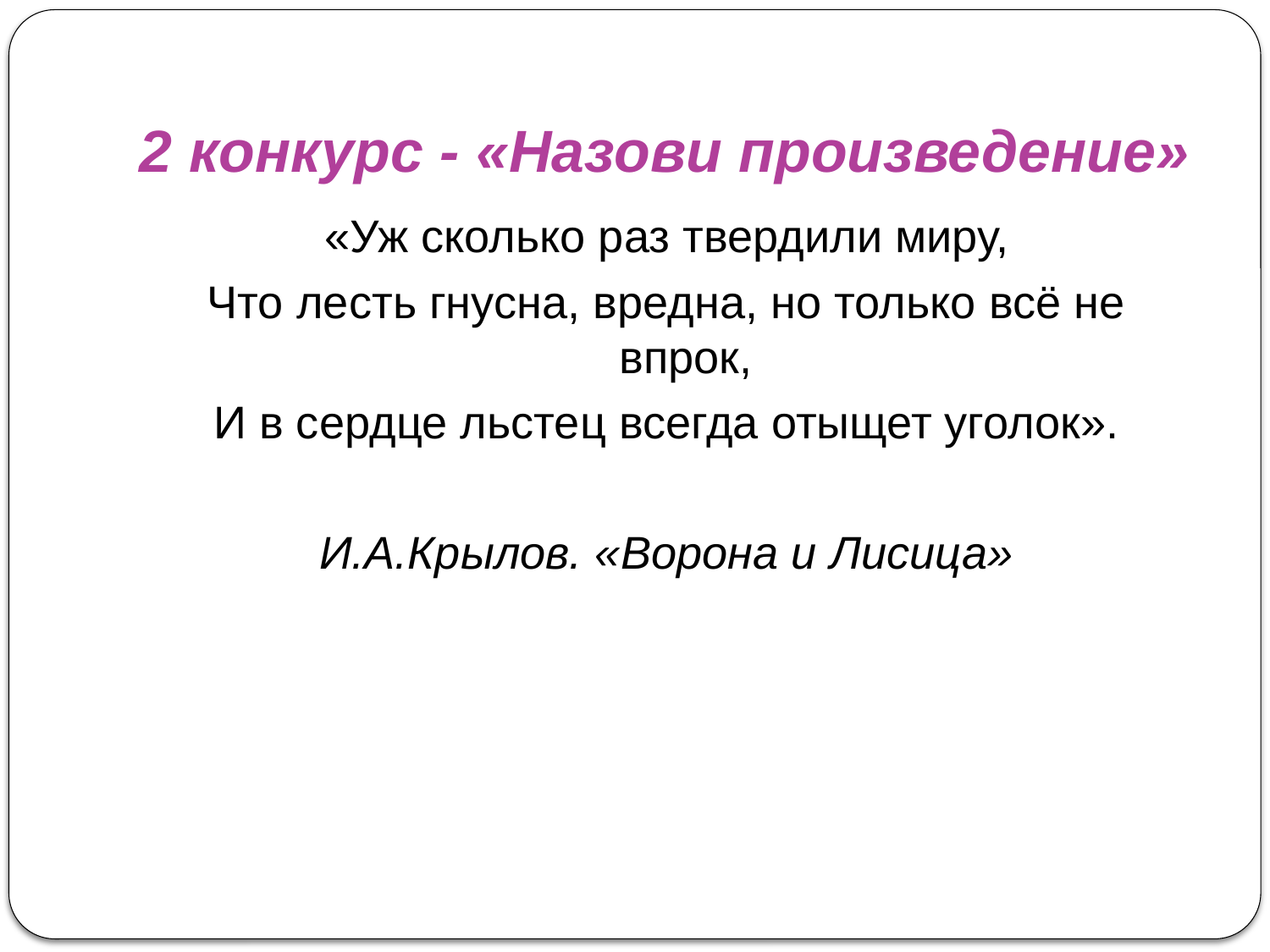

# 2 конкурс - «Назови произведение»
«Уж сколько раз твердили миру,
Что лесть гнусна, вредна, но только всё не впрок,
И в сердце льстец всегда отыщет уголок».

И.А.Крылов. «Ворона и Лисица»